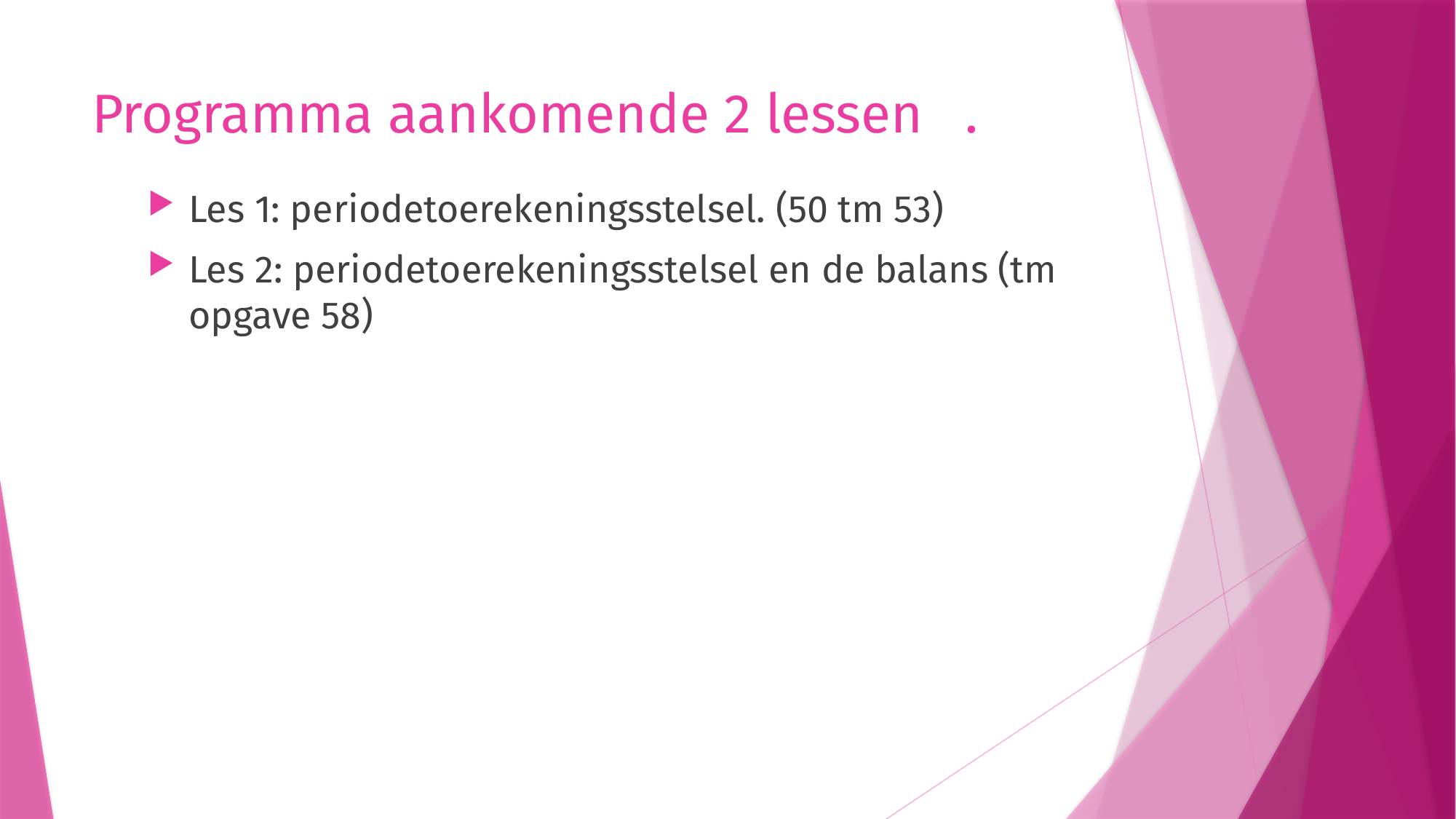

# Programma aankomende 2 lessen	.
Les 1: periodetoerekeningsstelsel. (50 tm 53)
Les 2: periodetoerekeningsstelsel en de balans (tm opgave 58)